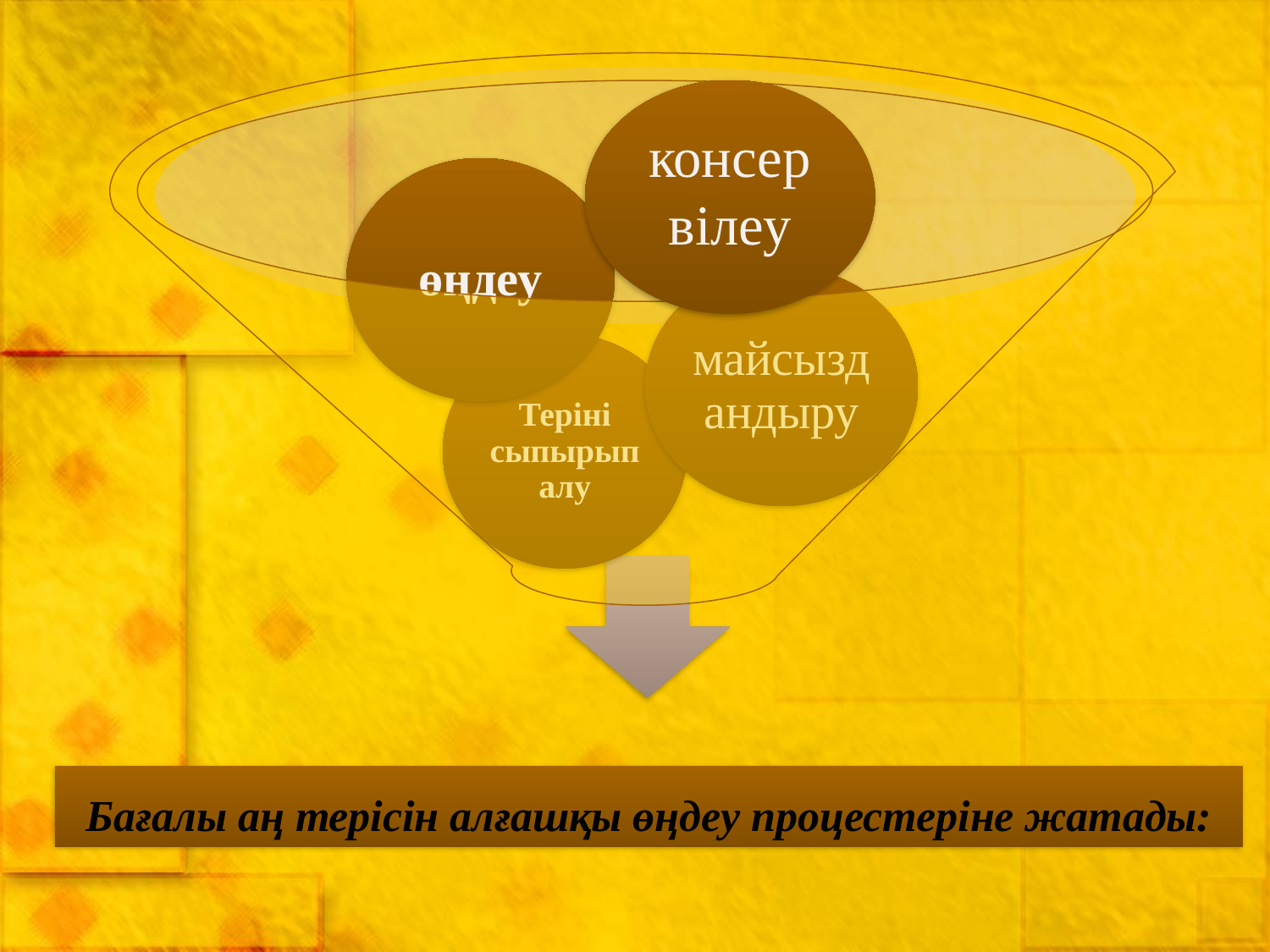

Теріні сыпырып алу
өңдеу
майсыздандыру
консервілеу

# Бағалы аң терісін алғашқы өңдеу процестеріне жатады: